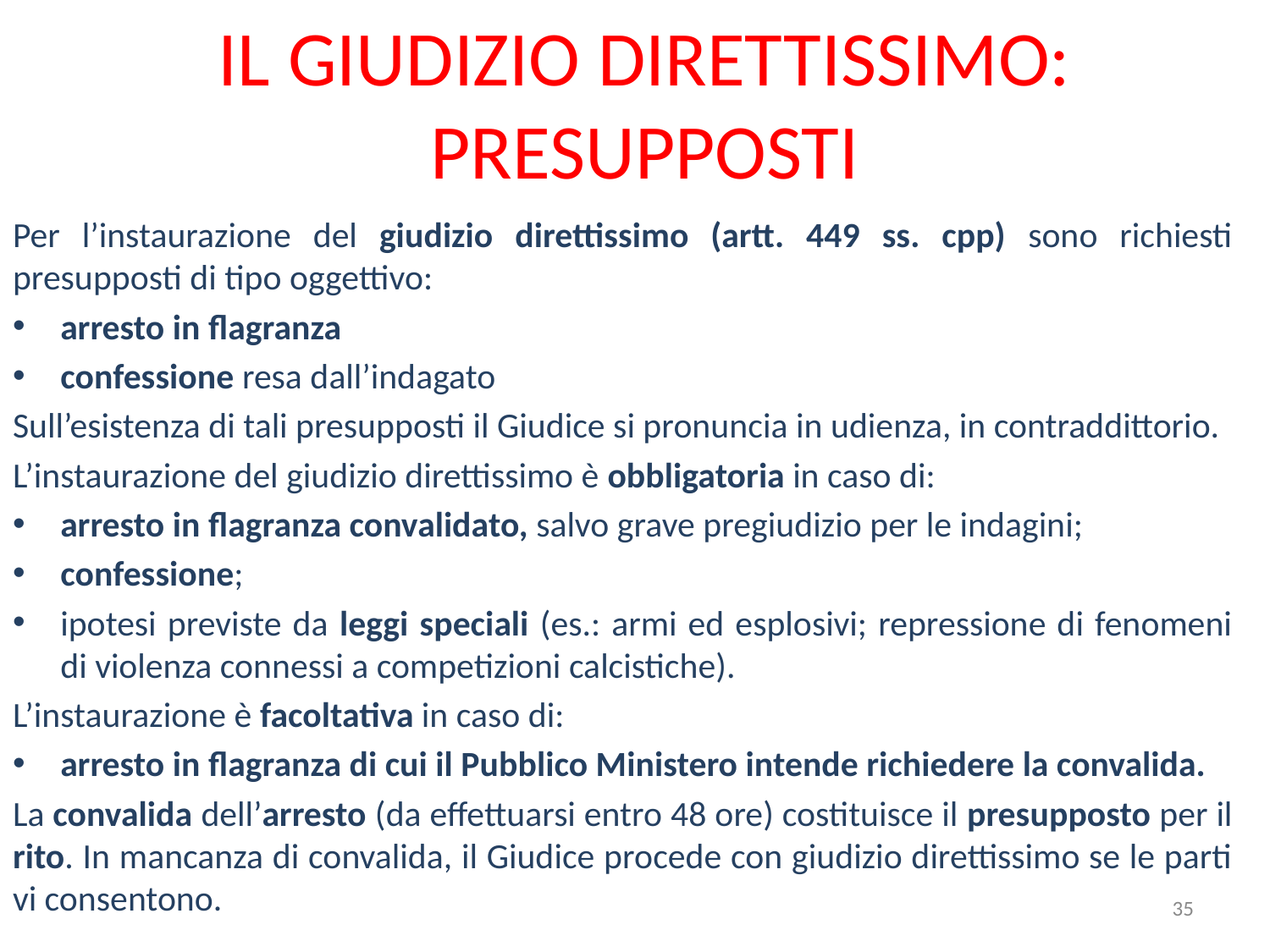

# IL GIUDIZIO DIRETTISSIMO: PRESUPPOSTI
Per l’instaurazione del giudizio direttissimo (artt. 449 ss. cpp) sono richiesti presupposti di tipo oggettivo:
arresto in flagranza
confessione resa dall’indagato
Sull’esistenza di tali presupposti il Giudice si pronuncia in udienza, in contraddittorio.
L’instaurazione del giudizio direttissimo è obbligatoria in caso di:
arresto in flagranza convalidato, salvo grave pregiudizio per le indagini;
confessione;
ipotesi previste da leggi speciali (es.: armi ed esplosivi; repressione di fenomeni di violenza connessi a competizioni calcistiche).
L’instaurazione è facoltativa in caso di:
arresto in flagranza di cui il Pubblico Ministero intende richiedere la convalida.
La convalida dell’arresto (da effettuarsi entro 48 ore) costituisce il presupposto per il rito. In mancanza di convalida, il Giudice procede con giudizio direttissimo se le parti vi consentono.

35